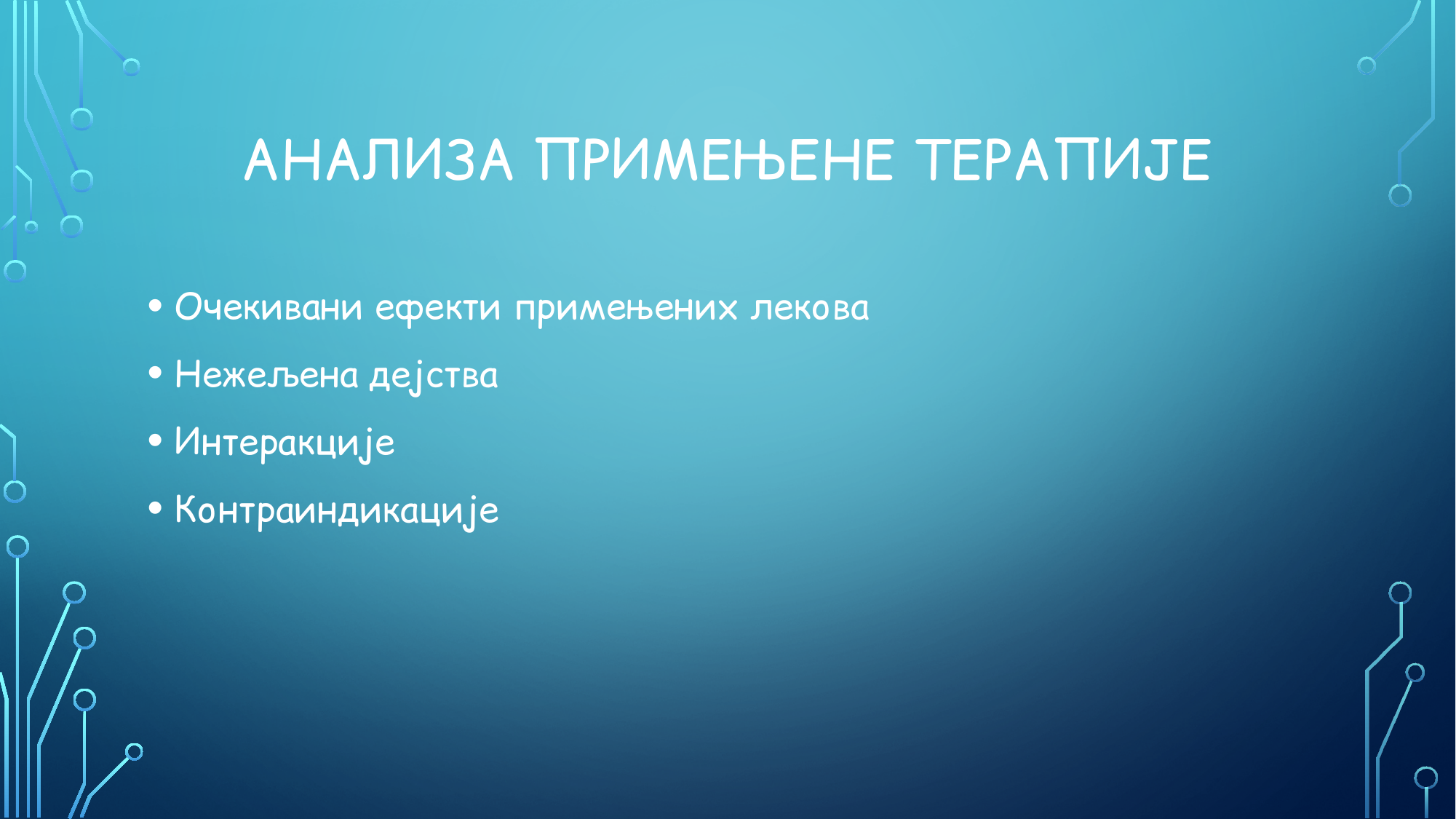

# Анализа примењене терапије
Очекивани ефекти примењених лекова
Нежељена дејства
Интеракције
Контраиндикације